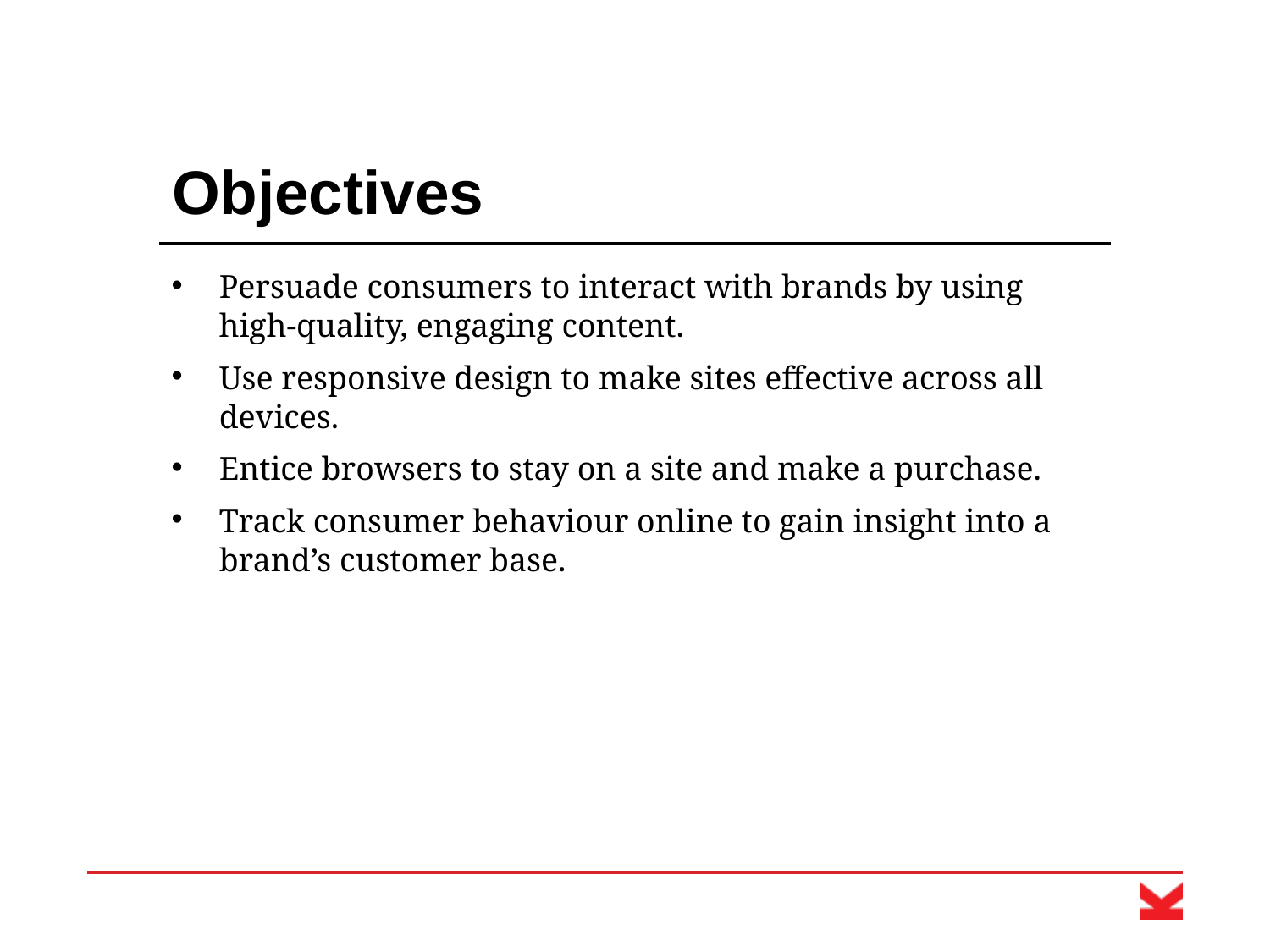

# Objectives
Persuade consumers to interact with brands by using high-quality, engaging content.
Use responsive design to make sites effective across all devices.
Entice browsers to stay on a site and make a purchase.
Track consumer behaviour online to gain insight into a brand’s customer base.